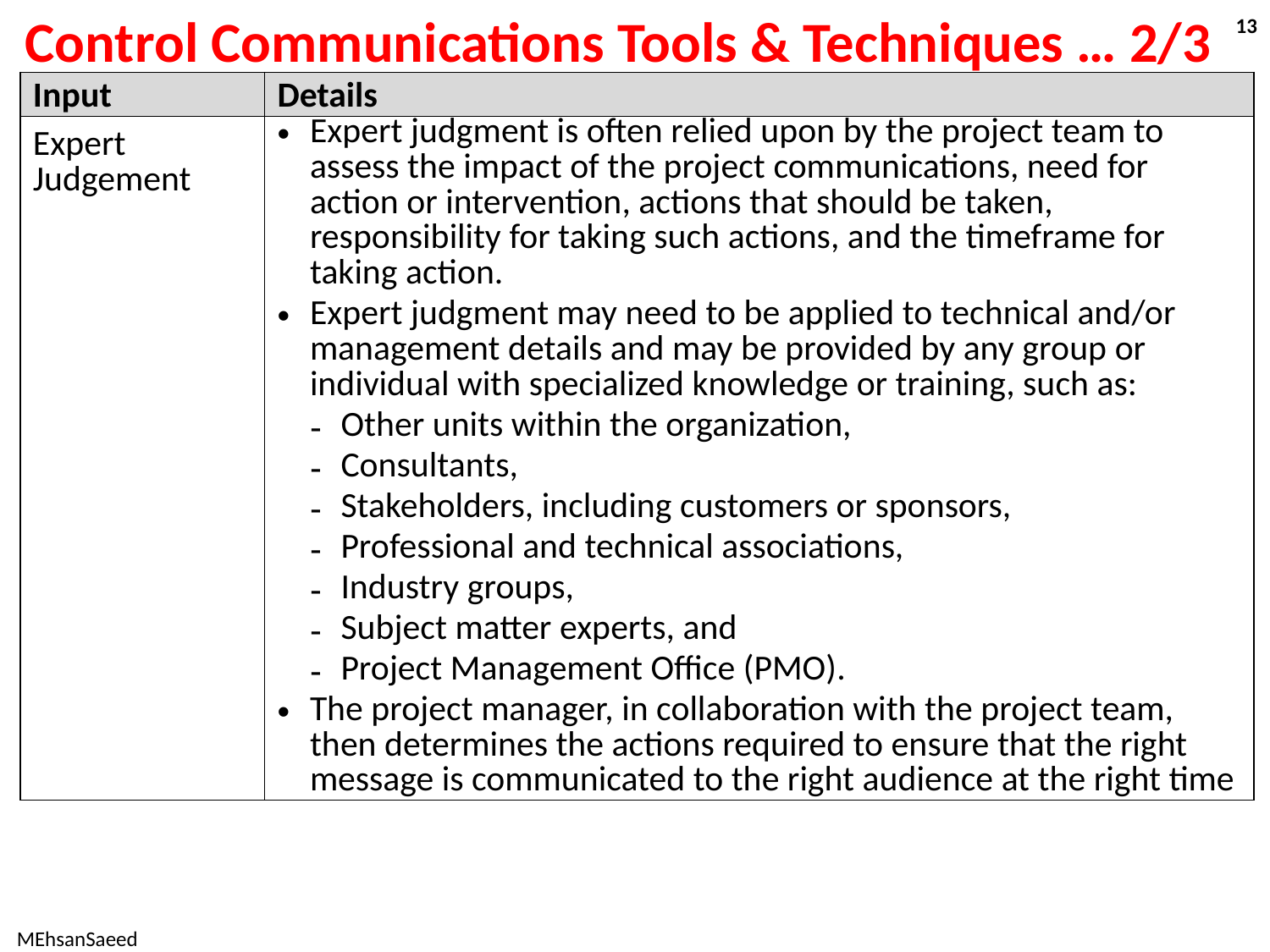

# Control Communications Tools & Techniques … 2/3
13
| Input | Details |
| --- | --- |
| Expert Judgement | Expert judgment is often relied upon by the project team to assess the impact of the project communications, need for action or intervention, actions that should be taken, responsibility for taking such actions, and the timeframe for taking action. Expert judgment may need to be applied to technical and/or management details and may be provided by any group or individual with specialized knowledge or training, such as: Other units within the organization, Consultants, Stakeholders, including customers or sponsors, Professional and technical associations, Industry groups, Subject matter experts, and Project Management Office (PMO). The project manager, in collaboration with the project team, then determines the actions required to ensure that the right message is communicated to the right audience at the right time |
MEhsanSaeed